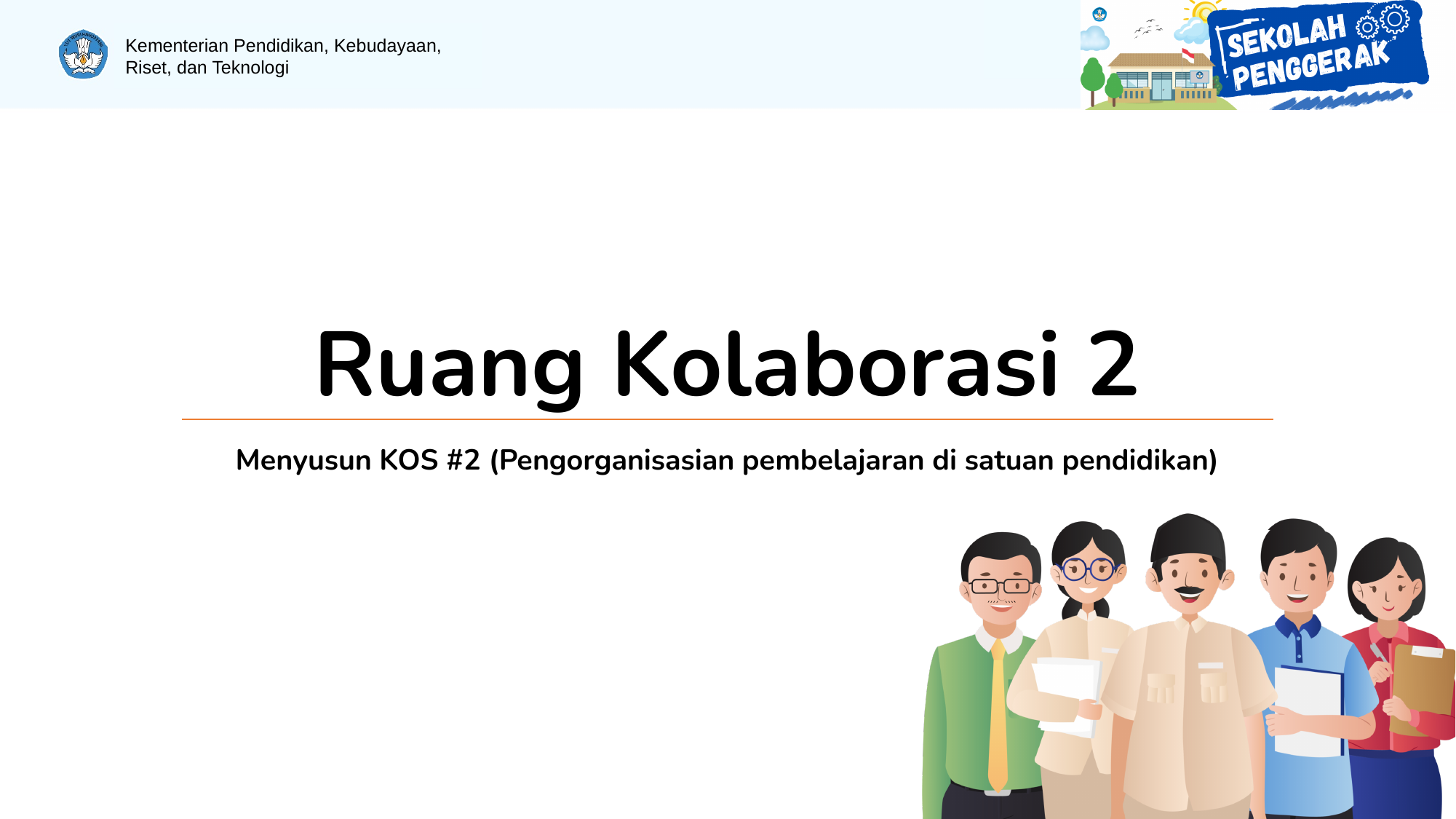

# Ruang Kolaborasi 2
Menyusun KOS #2 (Pengorganisasian pembelajaran di satuan pendidikan)